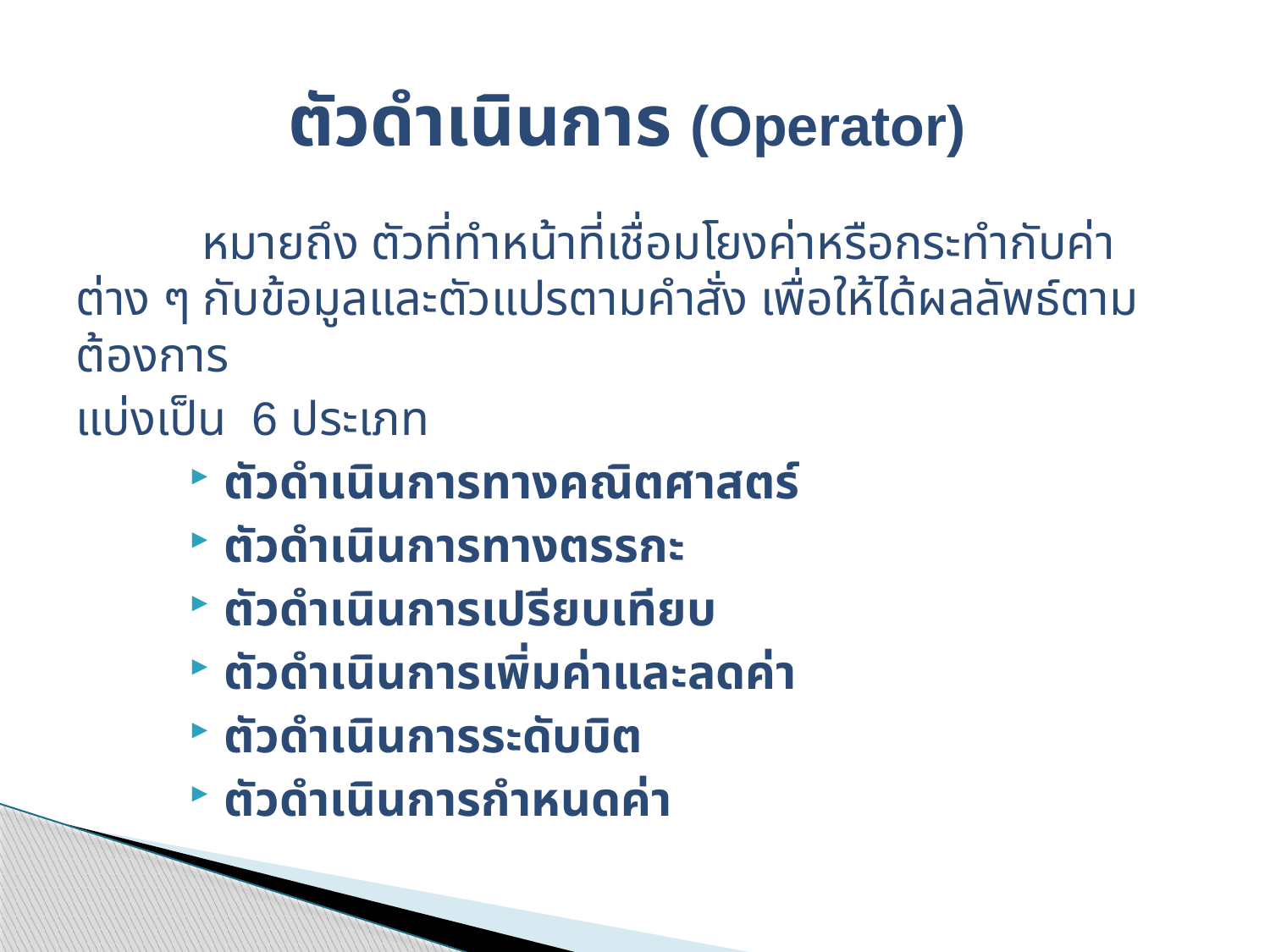

# ตัวดำเนินการ (Operator)
	หมายถึง ตัวที่ทำหน้าที่เชื่อมโยงค่าหรือกระทำกับค่าต่าง ๆ กับข้อมูลและตัวแปรตามคำสั่ง เพื่อให้ได้ผลลัพธ์ตามต้องการ
แบ่งเป็น  6 ประเภท
ตัวดำเนินการทางคณิตศาสตร์
ตัวดำเนินการทางตรรกะ
ตัวดำเนินการเปรียบเทียบ
ตัวดำเนินการเพิ่มค่าและลดค่า
ตัวดำเนินการระดับบิต
ตัวดำเนินการกำหนดค่า